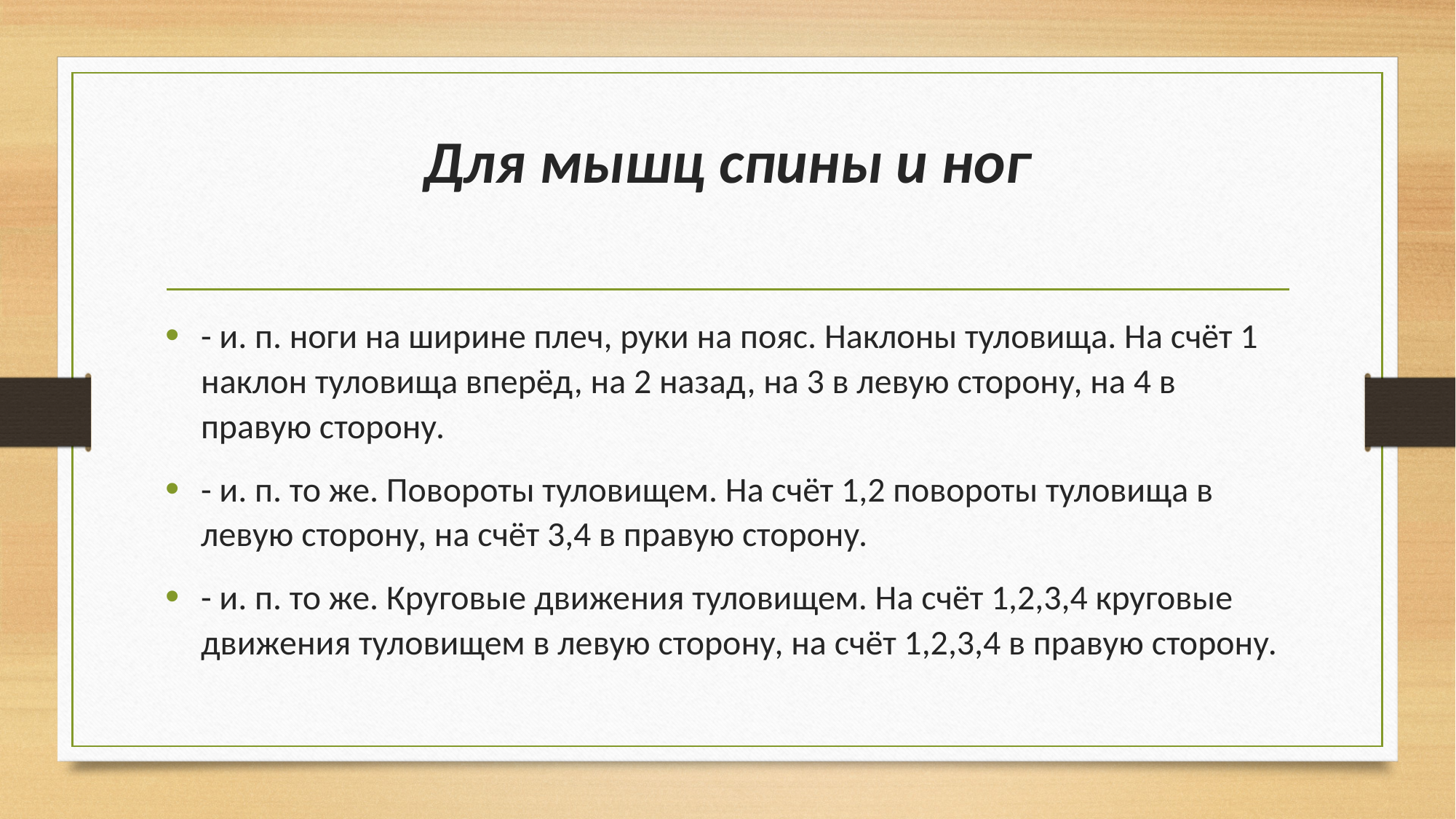

# Для мышц спины и ног
- и. п. ноги на ширине плеч, руки на пояс. Наклоны туловища. На счёт 1 наклон туловища вперёд, на 2 назад, на 3 в левую сторону, на 4 в правую сторону.
- и. п. то же. Повороты туловищем. На счёт 1,2 повороты туловища в левую сторону, на счёт 3,4 в правую сторону.
- и. п. то же. Круговые движения туловищем. На счёт 1,2,3,4 круговые движения туловищем в левую сторону, на счёт 1,2,3,4 в правую сторону.